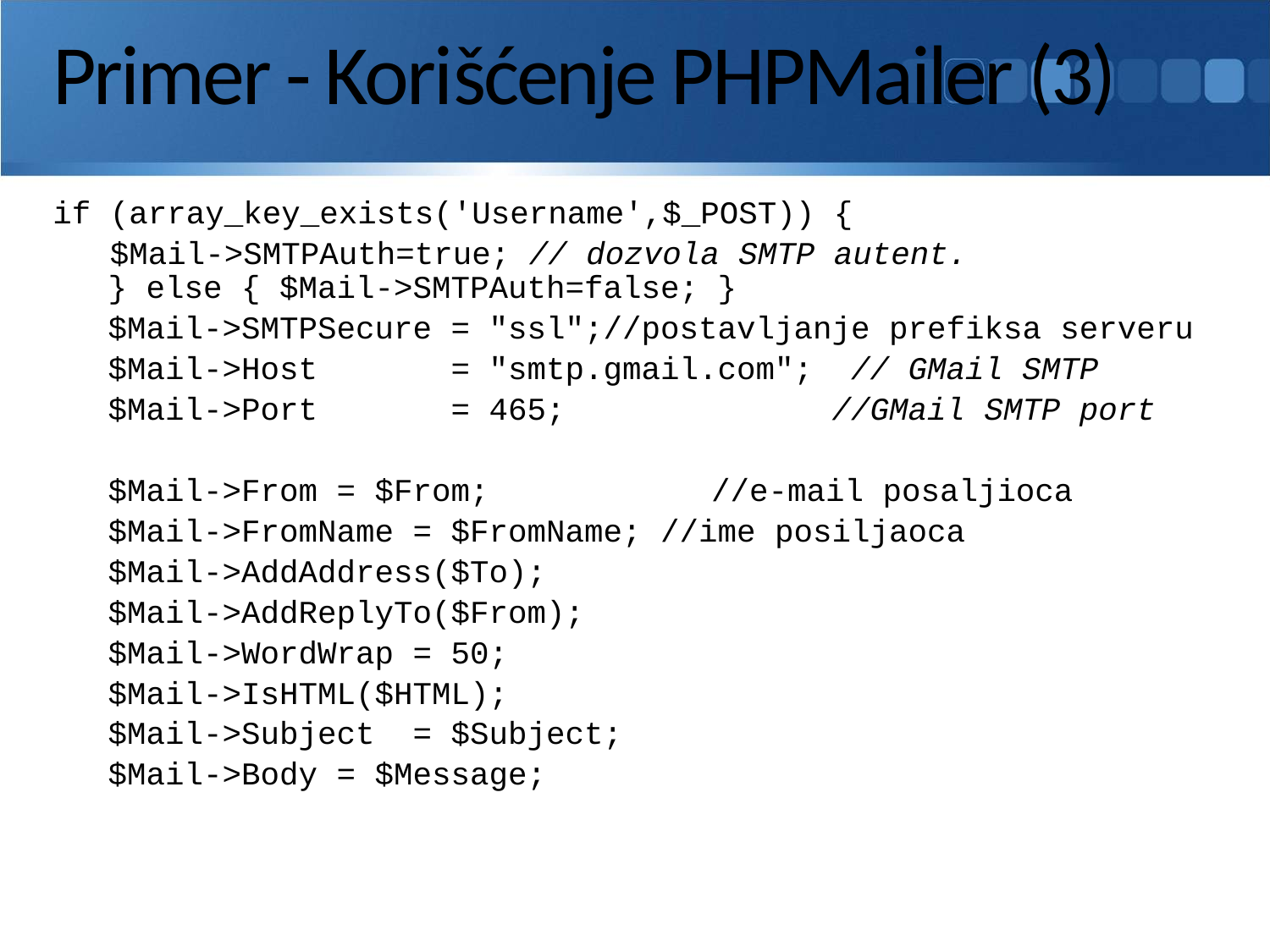

# Primer - Korišćenje PHPMailer (3)
if (array_key_exists('Username',$_POST)) {
   $Mail->SMTPAuth=true; // dozvola SMTP autent.
} else { $Mail->SMTPAuth=false; }
  	$Mail->SMTPSecure = "ssl";//postavljanje prefiksa serveru
	$Mail->Host       = "smtp.gmail.com";  // GMail SMTP
	$Mail->Port       = 465;              //GMail SMTP port

  	$Mail->From = $From;	     //e-mail posaljioca
  	$Mail->FromName = $FromName; //ime posiljaoca
  	$Mail->AddAddress($To);
  	$Mail->AddReplyTo($From);
  	$Mail->WordWrap = 50;
  	$Mail->IsHTML($HTML);
  	$Mail->Subject  = $Subject;
  	$Mail->Body = $Message;